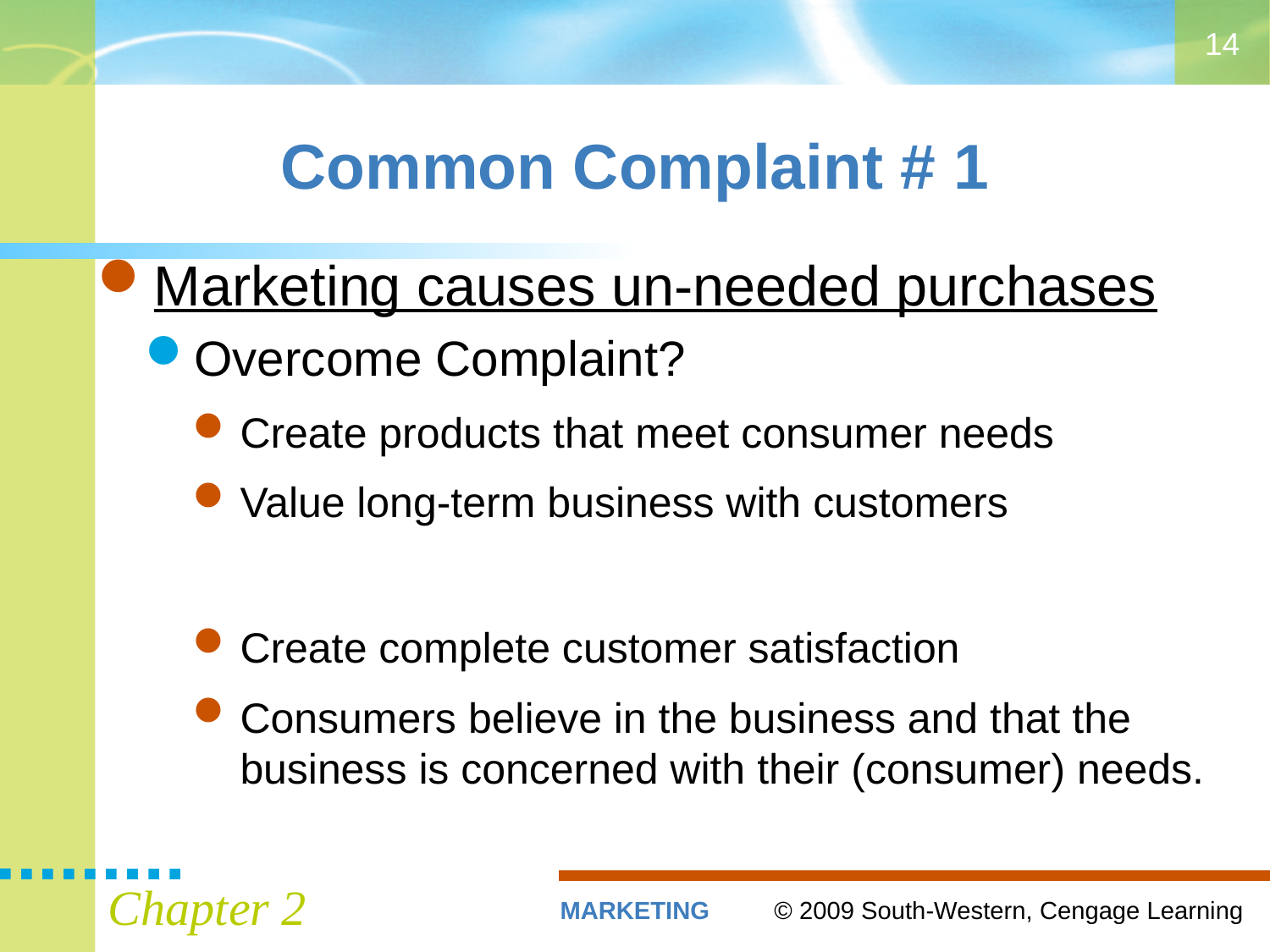

14
# Common Complaint # 1
Marketing causes un-needed purchases
Overcome Complaint?
Create products that meet consumer needs
Value long-term business with customers

Create complete customer satisfaction
Consumers believe in the business and that the business is concerned with their (consumer) needs.
Chapter 2